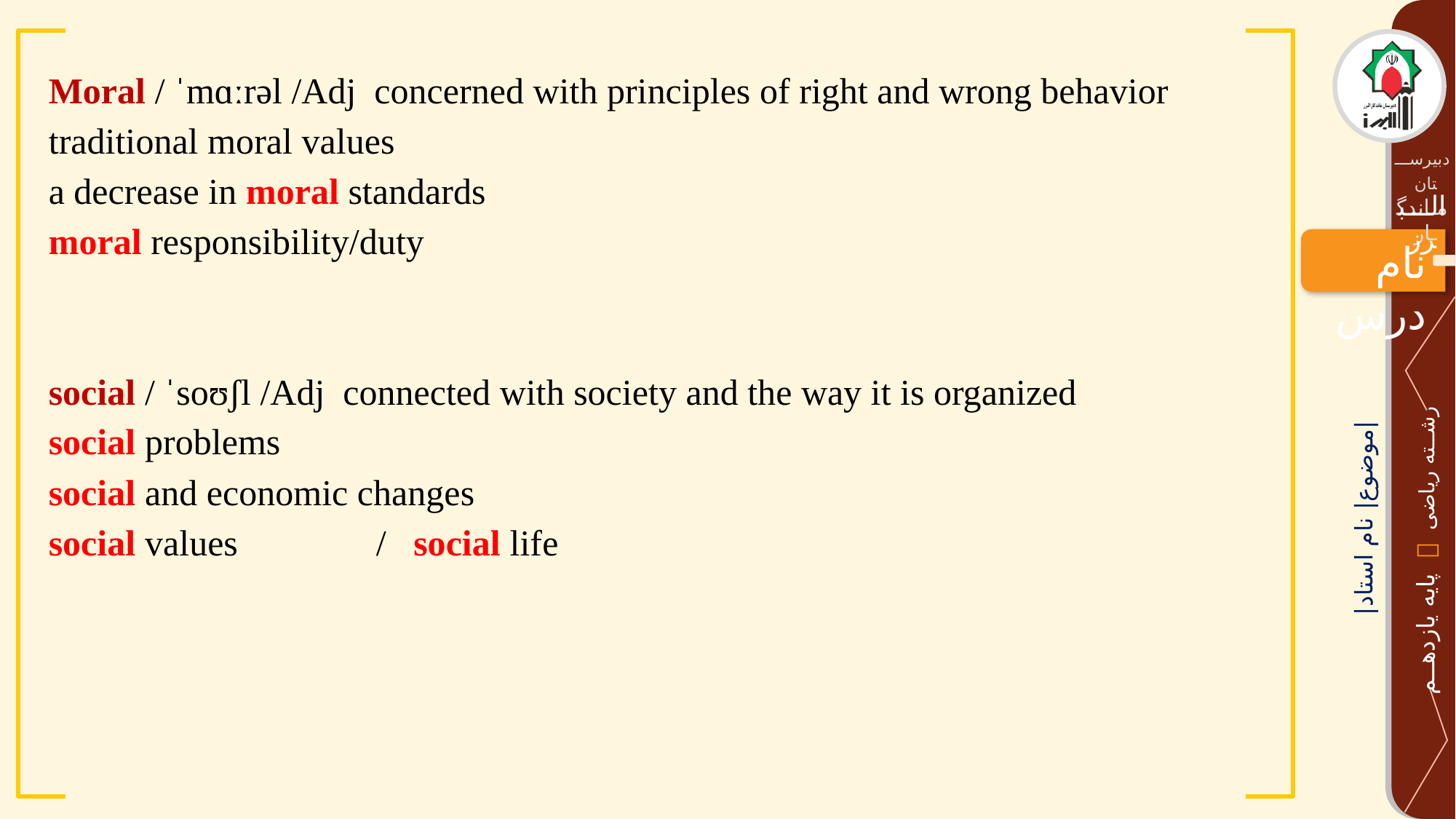

Moral / ˈmɑːrəl /Adj  concerned with principles of right and wrong behavior
traditional moral values
a decrease in moral standards
moral responsibility/duty
social / ˈsoʊʃl /Adj  connected with society and the way it is organized
social problems
social and economic changes
social values		/   social life